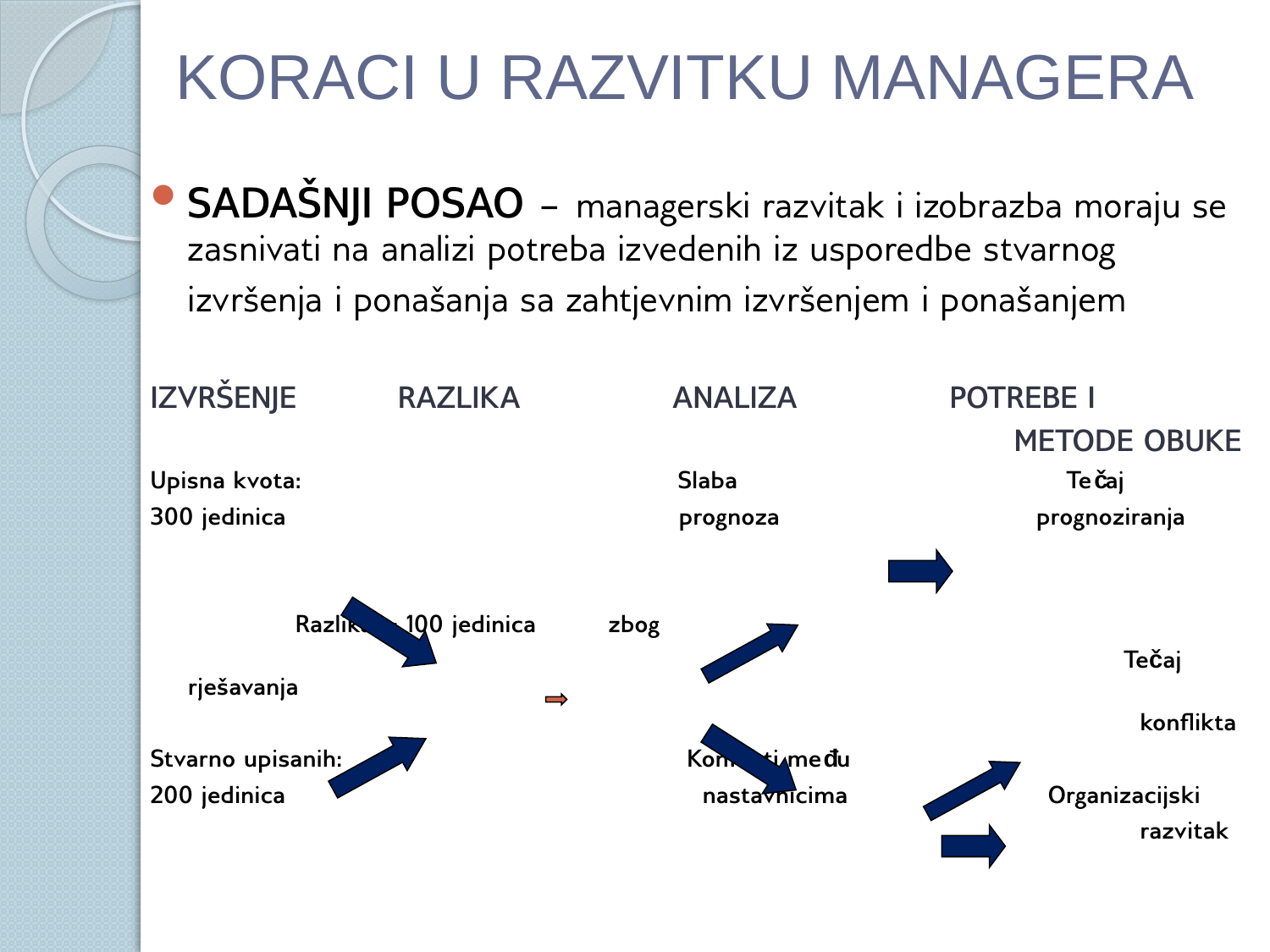

# KORACI U RAZVITKU MANAGERA
SADAŠNJI POSAO – managerski razvitak i izobrazba moraju se zasnivati na analizi potreba izvedenih iz usporedbe stvarnog izvršenja i ponašanja sa zahtjevnim izvršenjem i ponašanjem

IZVRŠENJE          RAZLIKA               ANALIZA               POTREBE I
                                                                                     METODE OBUKE
Upisna kvota:                                               Slaba                                         Tečaj
300 jedinica                                                 prognoza                                prognoziranja

                  Razlika = 100 jedinica         zbog
                                                                                                                         Tečaj rješavanja
                                                                                                                           konflikta
Stvarno upisanih:                                           Konflikti među
200 jedinica                                                    nastavnicima                         Organizacijski
                                                                                                                           razvitak